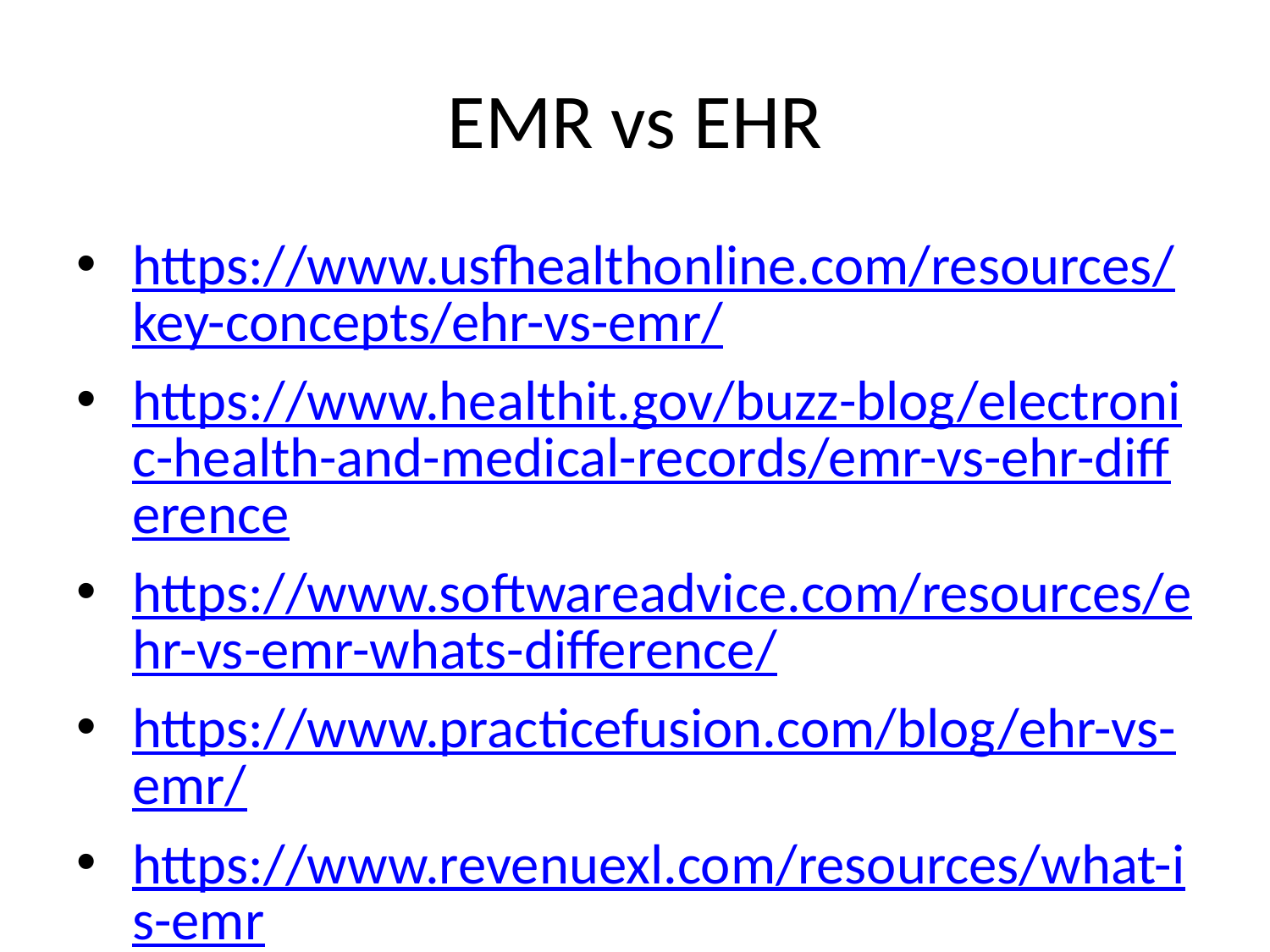

# EMR vs EHR
https://www.usfhealthonline.com/resources/key-concepts/ehr-vs-emr/
https://www.healthit.gov/buzz-blog/electronic-health-and-medical-records/emr-vs-ehr-difference
https://www.softwareadvice.com/resources/ehr-vs-emr-whats-difference/
https://www.practicefusion.com/blog/ehr-vs-emr/
https://www.revenuexl.com/resources/what-is-emr
https://healthit.ahrq.gov/key-topics/electronic-medical-record-systems